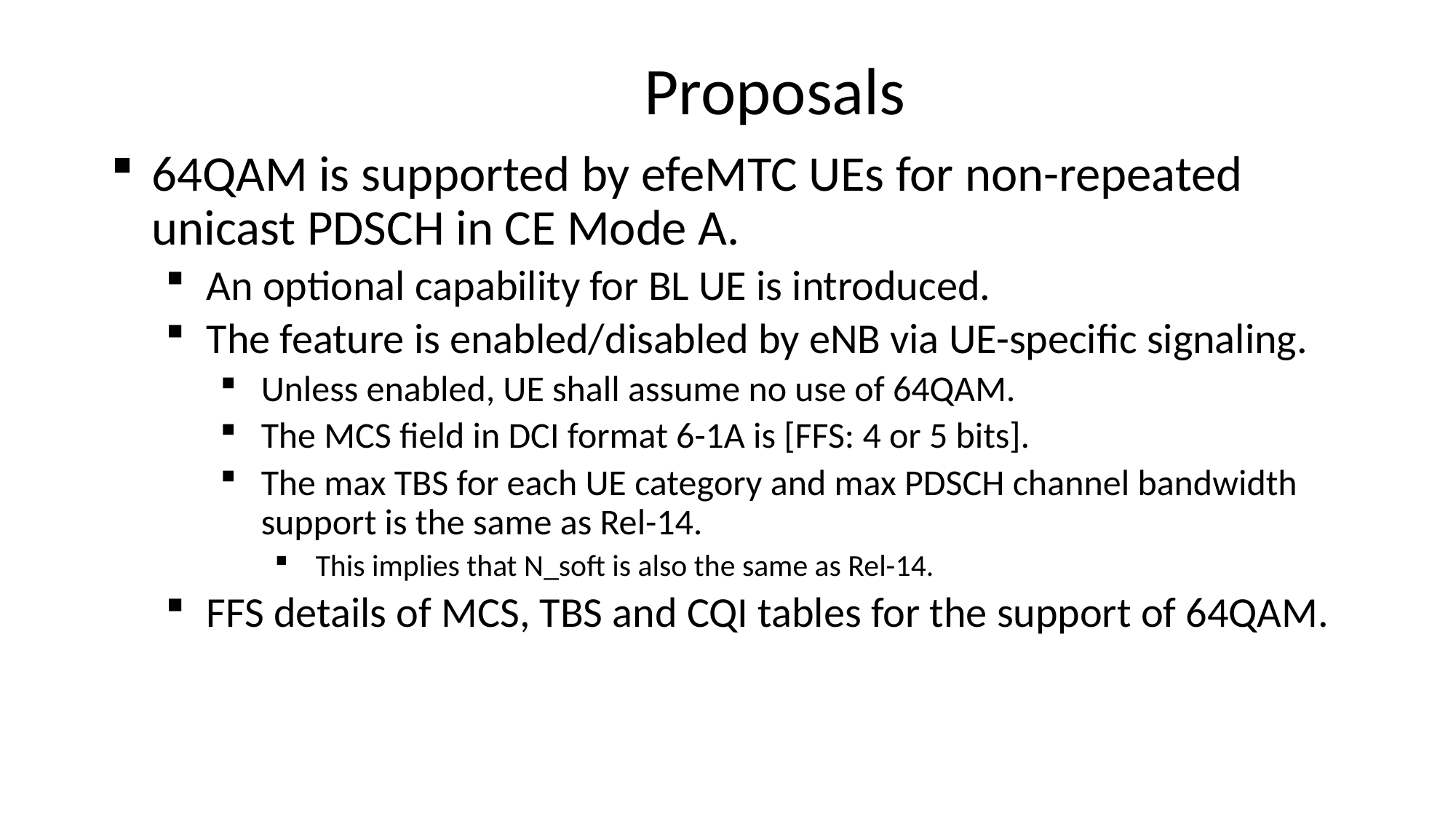

# Proposals
64QAM is supported by efeMTC UEs for non-repeated unicast PDSCH in CE Mode A.
An optional capability for BL UE is introduced.
The feature is enabled/disabled by eNB via UE-specific signaling.
Unless enabled, UE shall assume no use of 64QAM.
The MCS field in DCI format 6-1A is [FFS: 4 or 5 bits].
The max TBS for each UE category and max PDSCH channel bandwidth support is the same as Rel-14.
This implies that N_soft is also the same as Rel-14.
FFS details of MCS, TBS and CQI tables for the support of 64QAM.